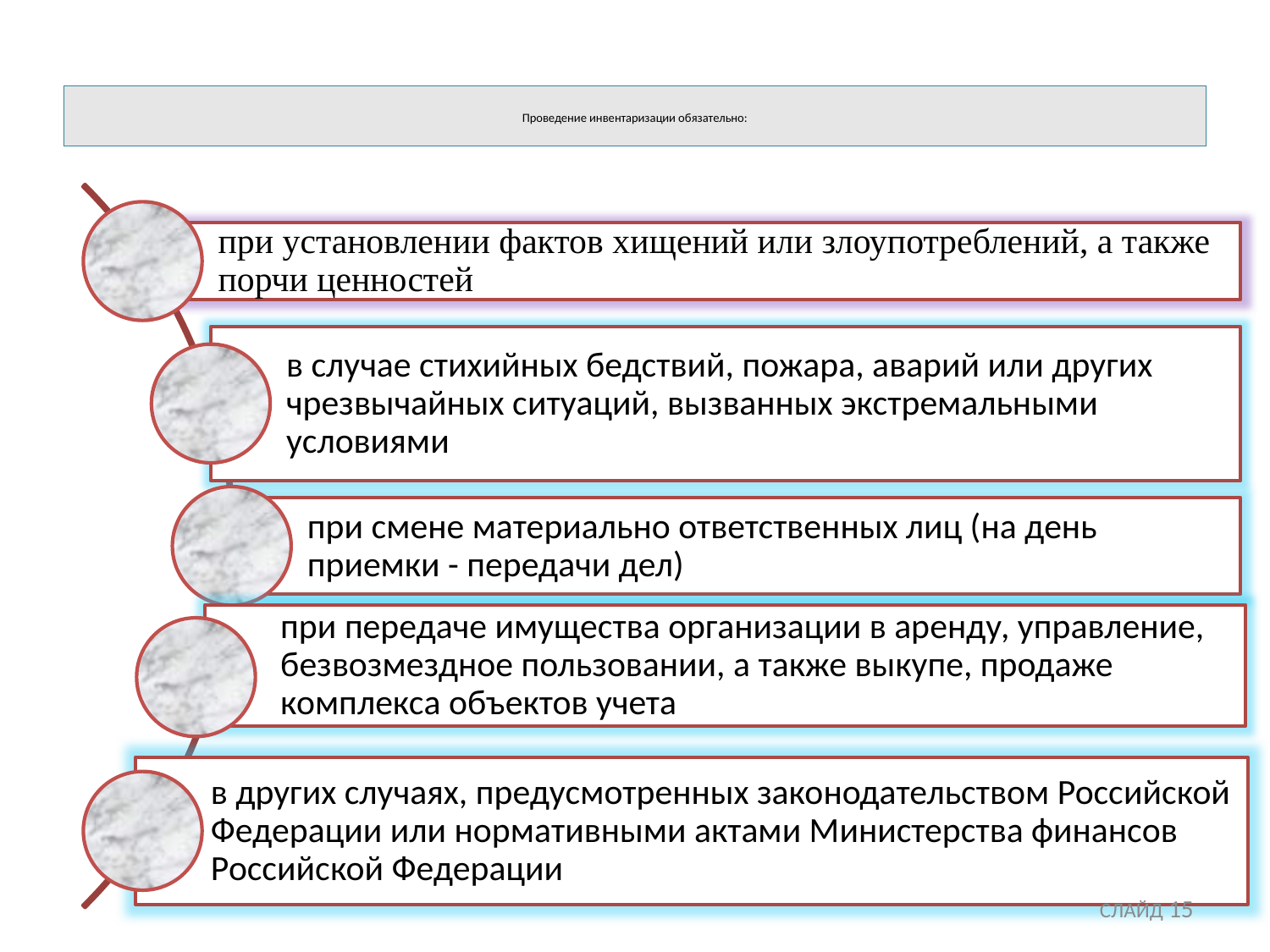

# Проведение инвентаризации обязательно:
при установлении фактов хищений или злоупотреблений, а также порчи ценностей
в случае стихийных бедствий, пожара, аварий или других чрезвычайных ситуаций, вызванных экстремальными условиями
при смене материально ответственных лиц (на день приемки - передачи дел)
при передаче имущества организации в аренду, управление, безвозмездное пользовании, а также выкупе, продаже комплекса объектов учета
в других случаях, предусмотренных законодательством Российской Федерации или нормативными актами Министерства финансов Российской Федерации
СЛАЙД 15